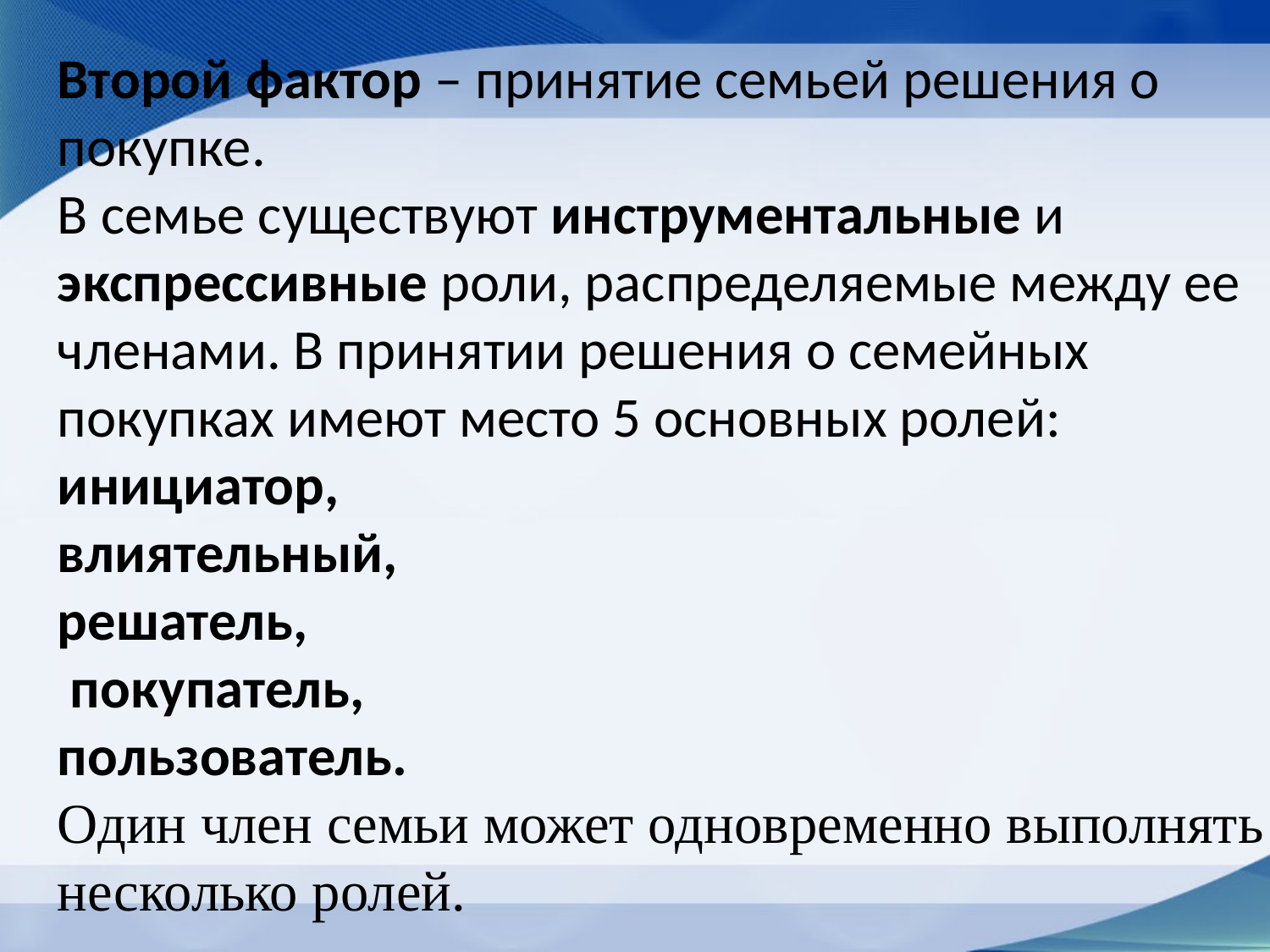

Второй фактор – принятие семьей решения о покупке.
В семье существуют инструментальные и экспрессивные роли, распределяемые между ее членами. В принятии решения о семейных покупках имеют место 5 основных ролей: инициатор,
влиятельный,
решатель,
 покупатель,
пользователь.
Один член семьи может одновременно выполнять несколько ролей.